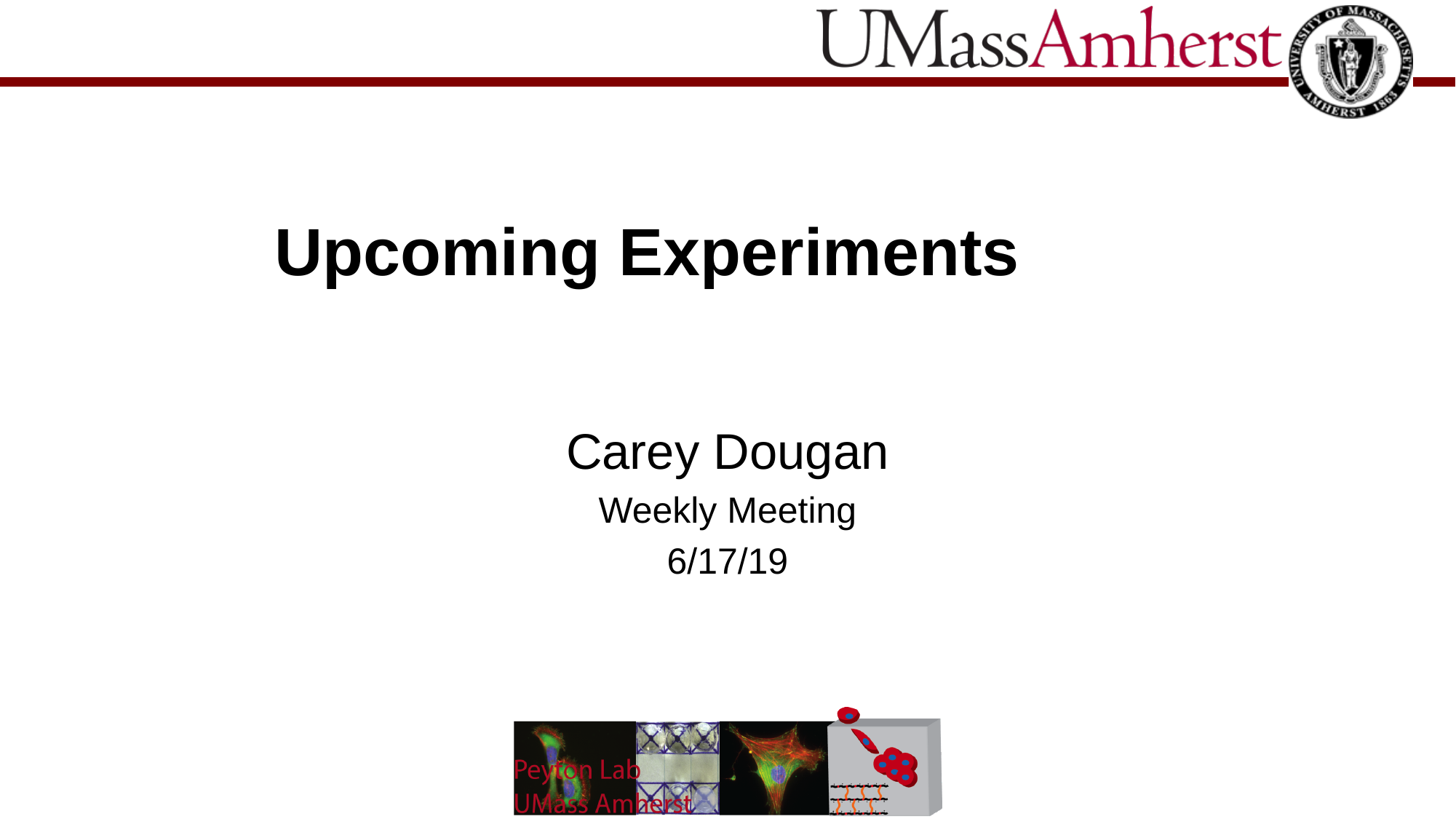

# Upcoming Experiments
Carey Dougan
Weekly Meeting
6/17/19